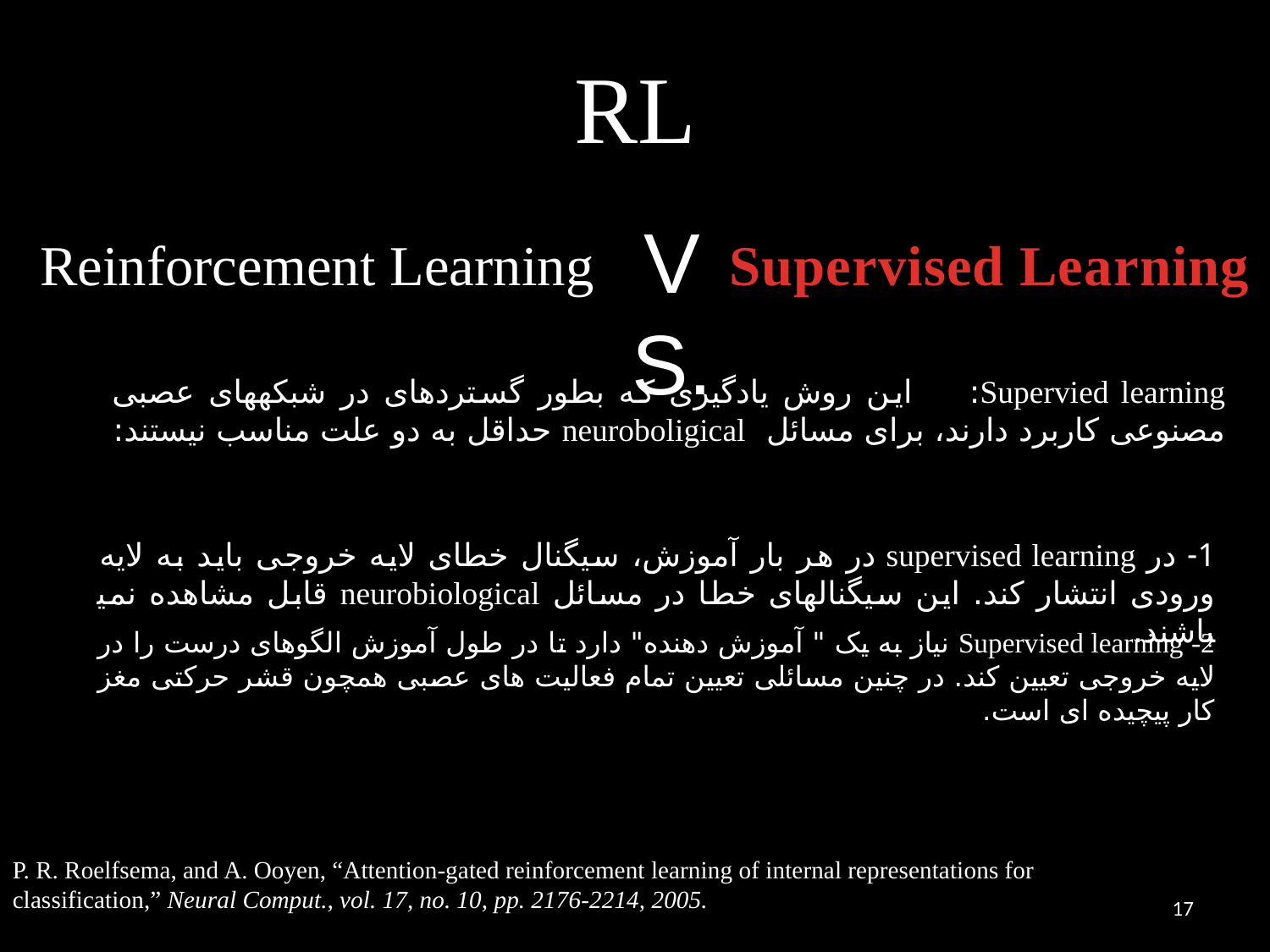

RL
VS.
Reinforcement Learning
Supervised Learning
Supervied learning:    این روش یادگیری که بطور گسترده­ای در شبکه­های عصبی مصنوعی کاربرد دارند، برای مسائل  neuroboligical حداقل به دو علت مناسب نیستند:
1- در supervised learning در هر بار آموزش، سیگنال خطای لایه خروجی باید به لایه ورودی انتشار کند. این سیگنال­های خطا در مسائل neurobiological قابل مشاهده نمی­باشند.
2- Supervised learning نیاز به یک " آموزش دهنده" دارد تا در طول آموزش الگوهای درست را در لایه خروجی تعیین کند. در چنین مسائلی تعیین تمام فعالیت های عصبی همچون قشر حرکتی مغز کار پیچیده ای است.
P. R. Roelfsema, and A. Ooyen, “Attention-gated reinforcement learning of internal representations for classification,” Neural Comput., vol. 17, no. 10, pp. 2176-2214, 2005.
17